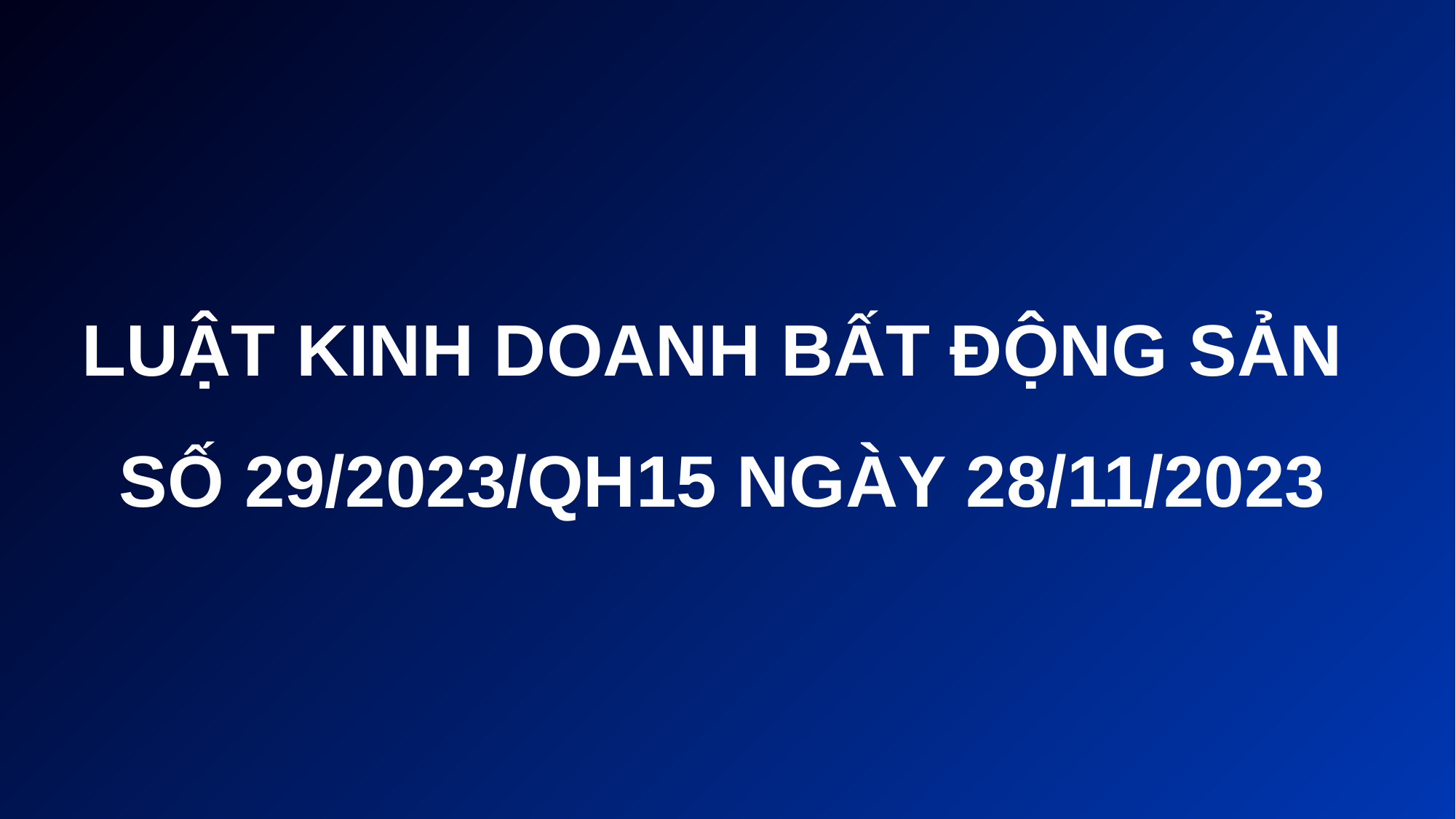

# LUẬT KINH DOANH BẤT ĐỘNG SẢN SỐ 29/2023/QH15 NGÀY 28/11/2023